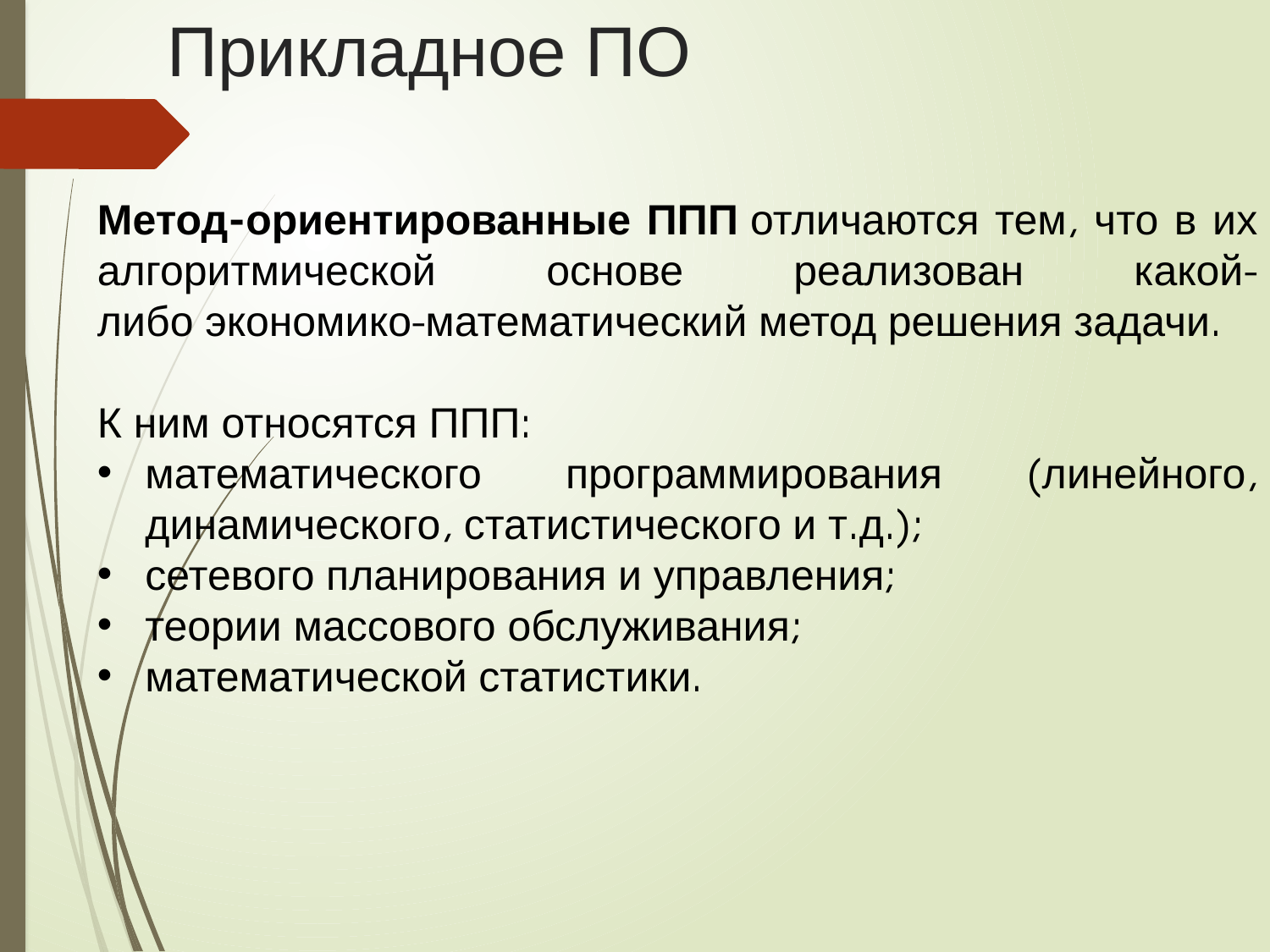

# Прикладное ПО
Метод-ориентированные ППП отличаются тем, что в их алгоритмической основе реализован какой-либо экономико-математический метод решения задачи.

К ним относятся ППП:
математического программирования (линейного, динамического, статистического и т.д.);
сетевого планирования и управления;
теории массового обслуживания;
математической статистики.